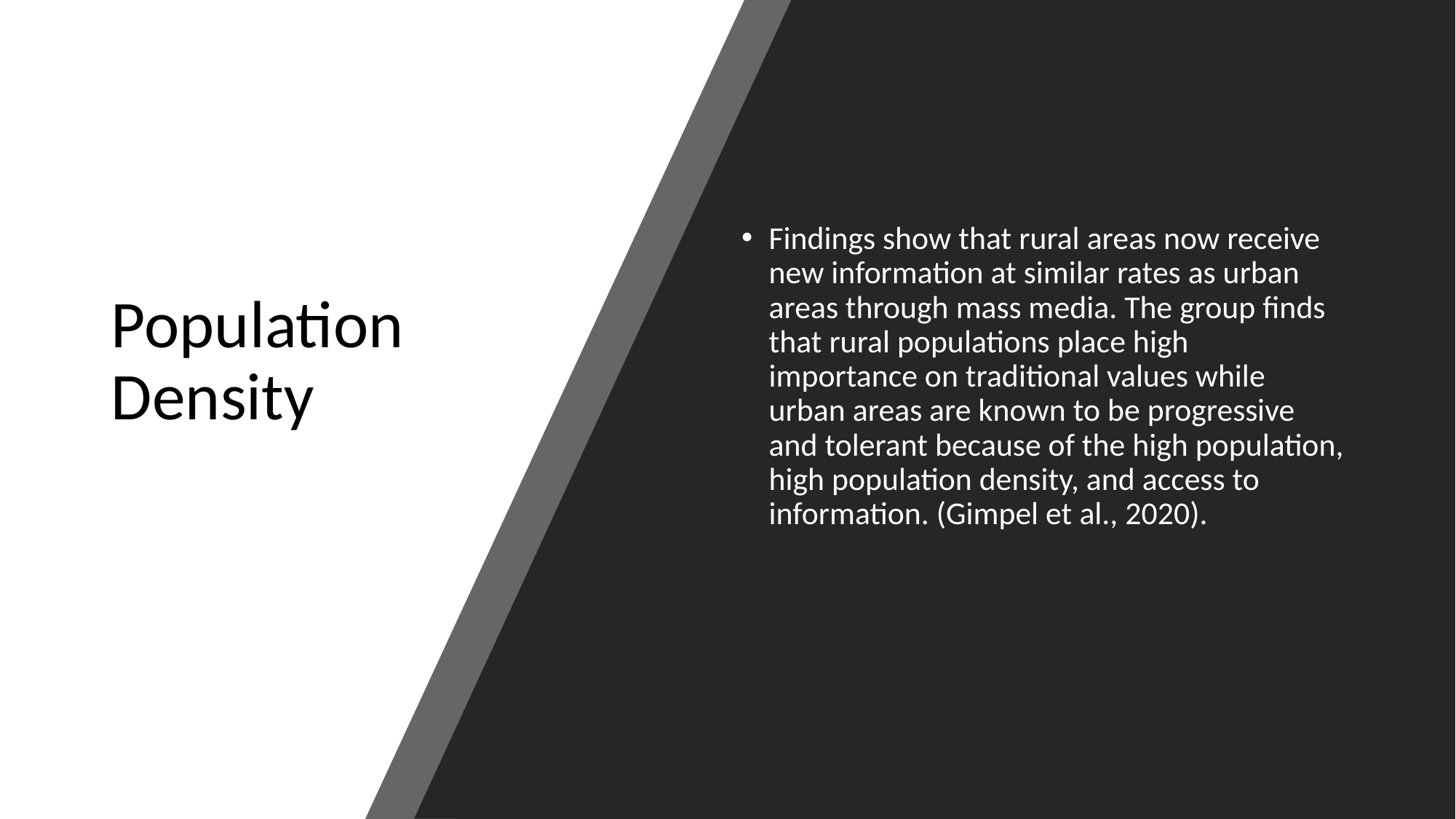

# Population Density
Findings show that rural areas now receive new information at similar rates as urban areas through mass media. The group finds that rural populations place high importance on traditional values while urban areas are known to be progressive and tolerant because of the high population, high population density, and access to information. (Gimpel et al., 2020).